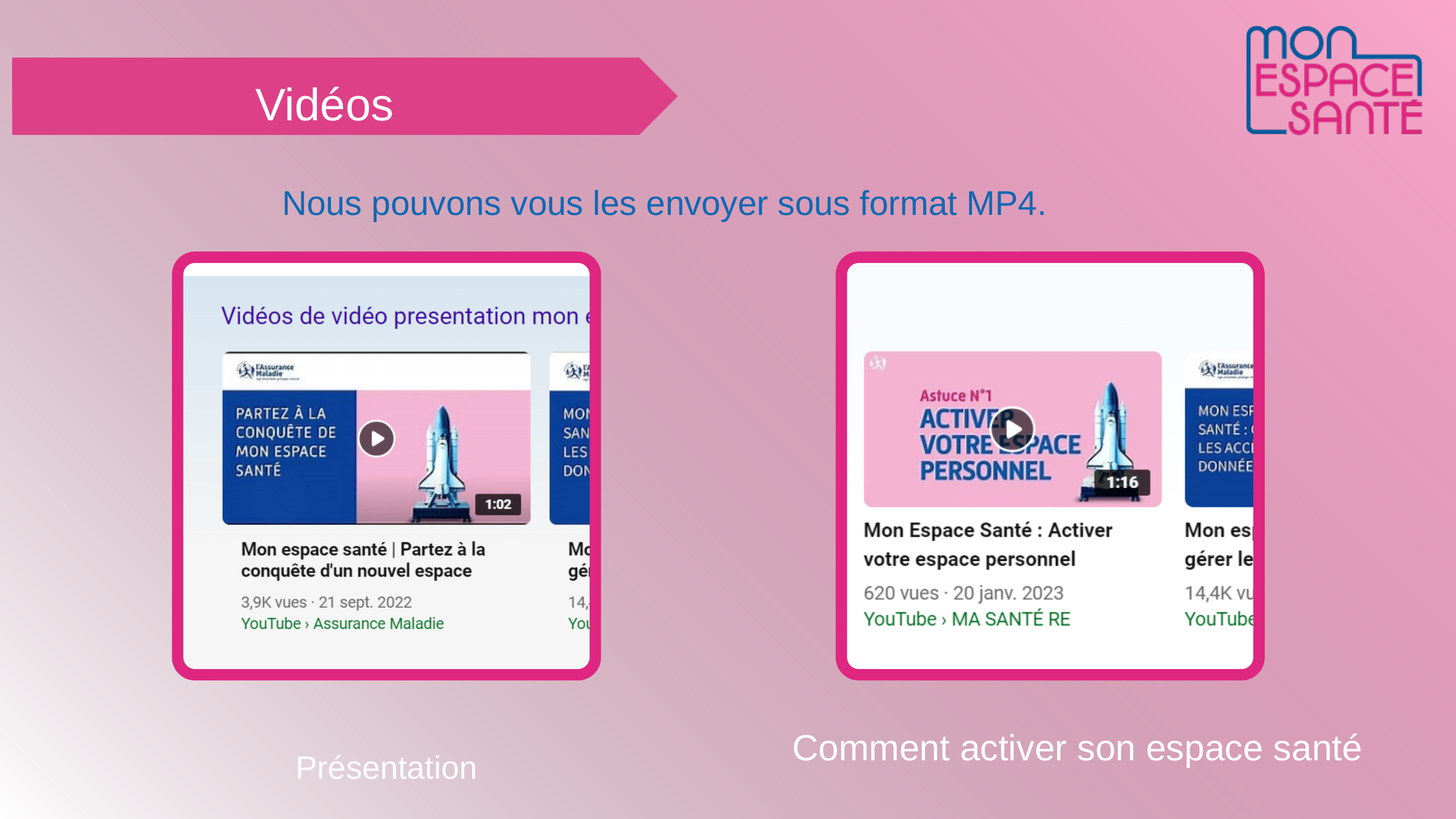

Vidéos
Nous pouvons vous les envoyer sous format MP4.

Comment activer son espace santé
Présentation